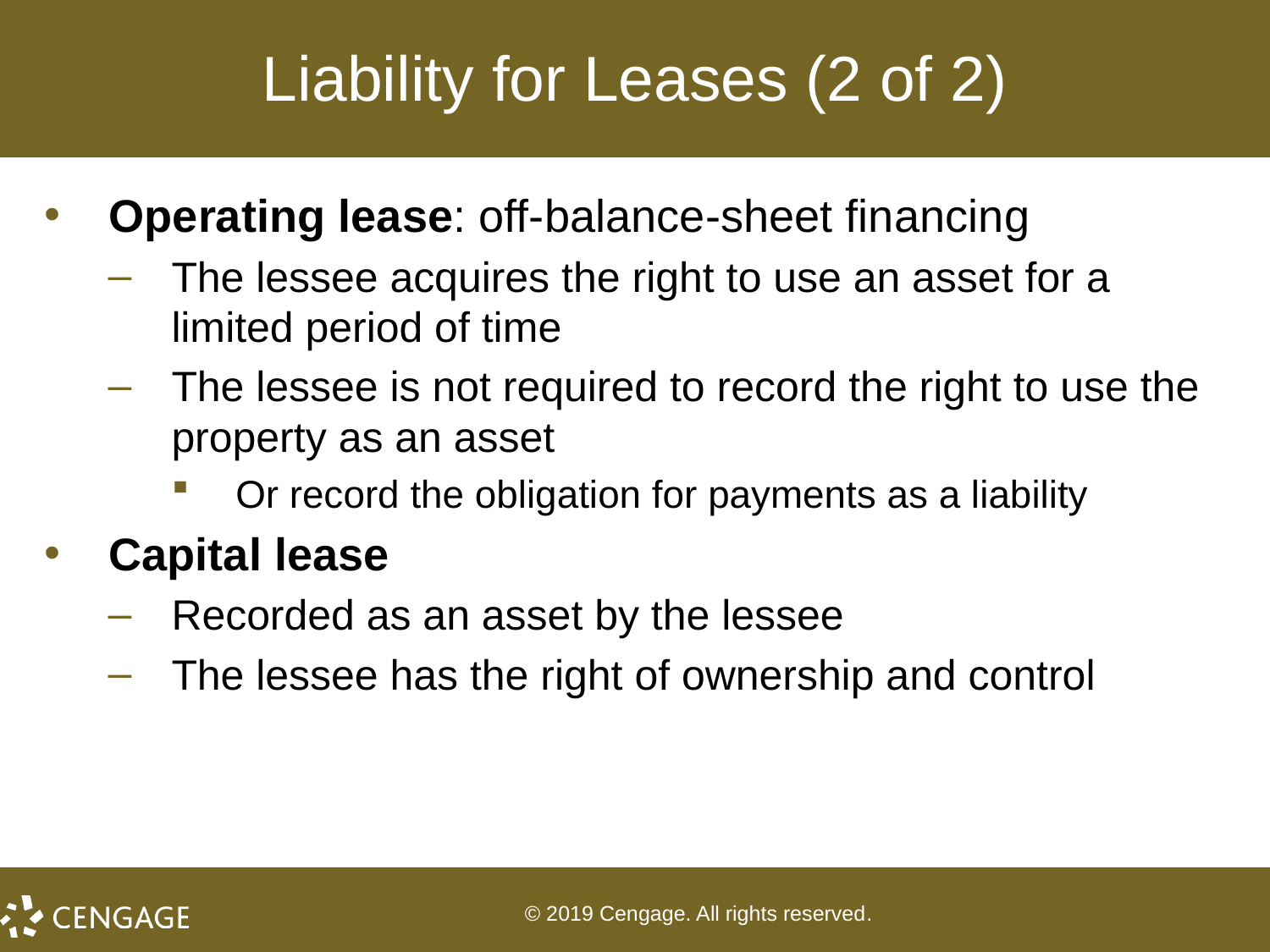

# Liability for Leases (2 of 2)
Operating lease: off-balance-sheet financing
The lessee acquires the right to use an asset for a limited period of time
The lessee is not required to record the right to use the property as an asset
Or record the obligation for payments as a liability
Capital lease
Recorded as an asset by the lessee
The lessee has the right of ownership and control